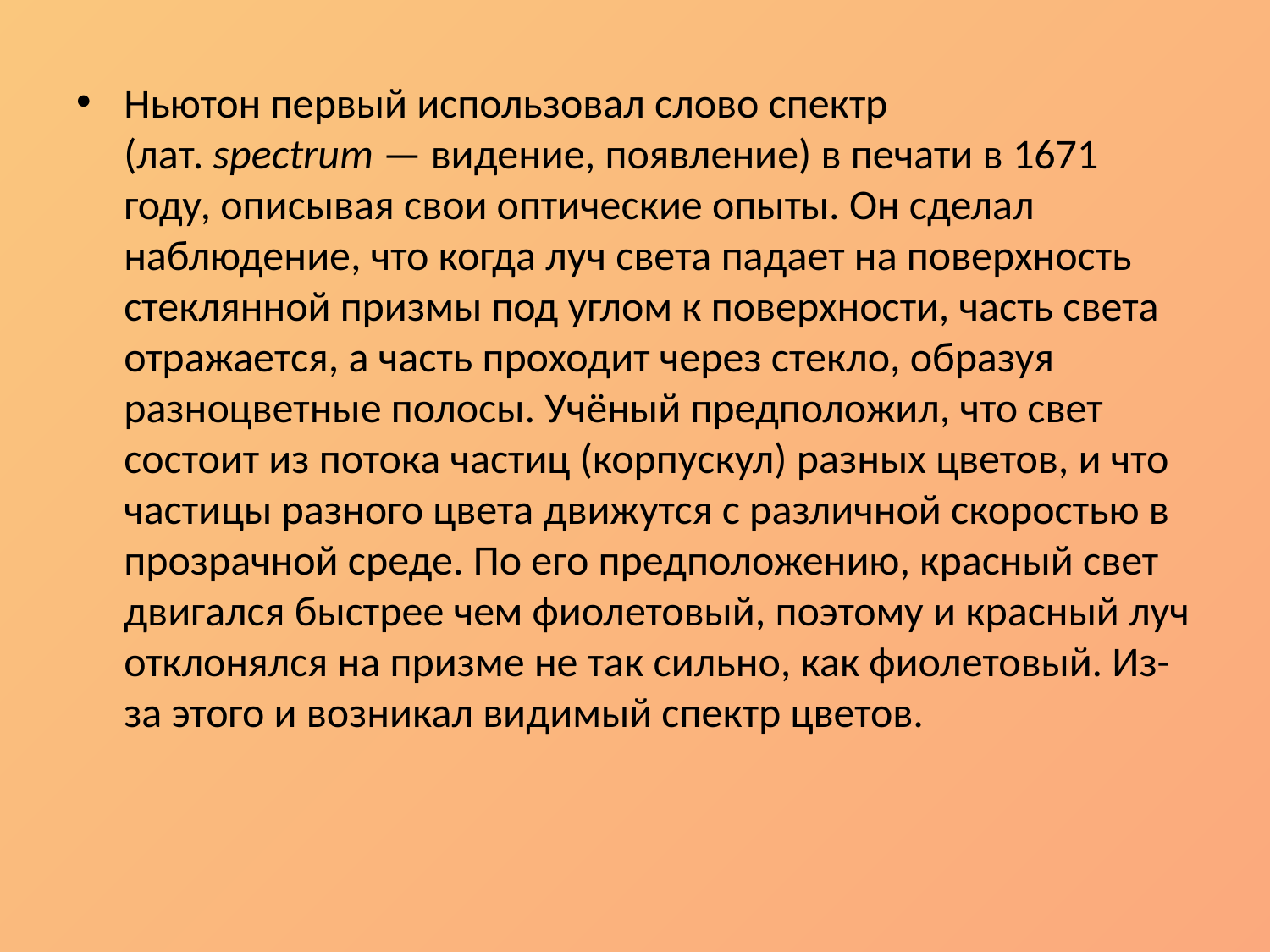

Ньютон первый использовал слово спектр (лат. spectrum — видение, появление) в печати в 1671 году, описывая свои оптические опыты. Он сделал наблюдение, что когда луч света падает на поверхность стеклянной призмы под углом к поверхности, часть света отражается, а часть проходит через стекло, образуя разноцветные полосы. Учёный предположил, что свет состоит из потока частиц (корпускул) разных цветов, и что частицы разного цвета движутся с различной скоростью в прозрачной среде. По его предположению, красный свет двигался быстрее чем фиолетовый, поэтому и красный луч отклонялся на призме не так сильно, как фиолетовый. Из-за этого и возникал видимый спектр цветов.